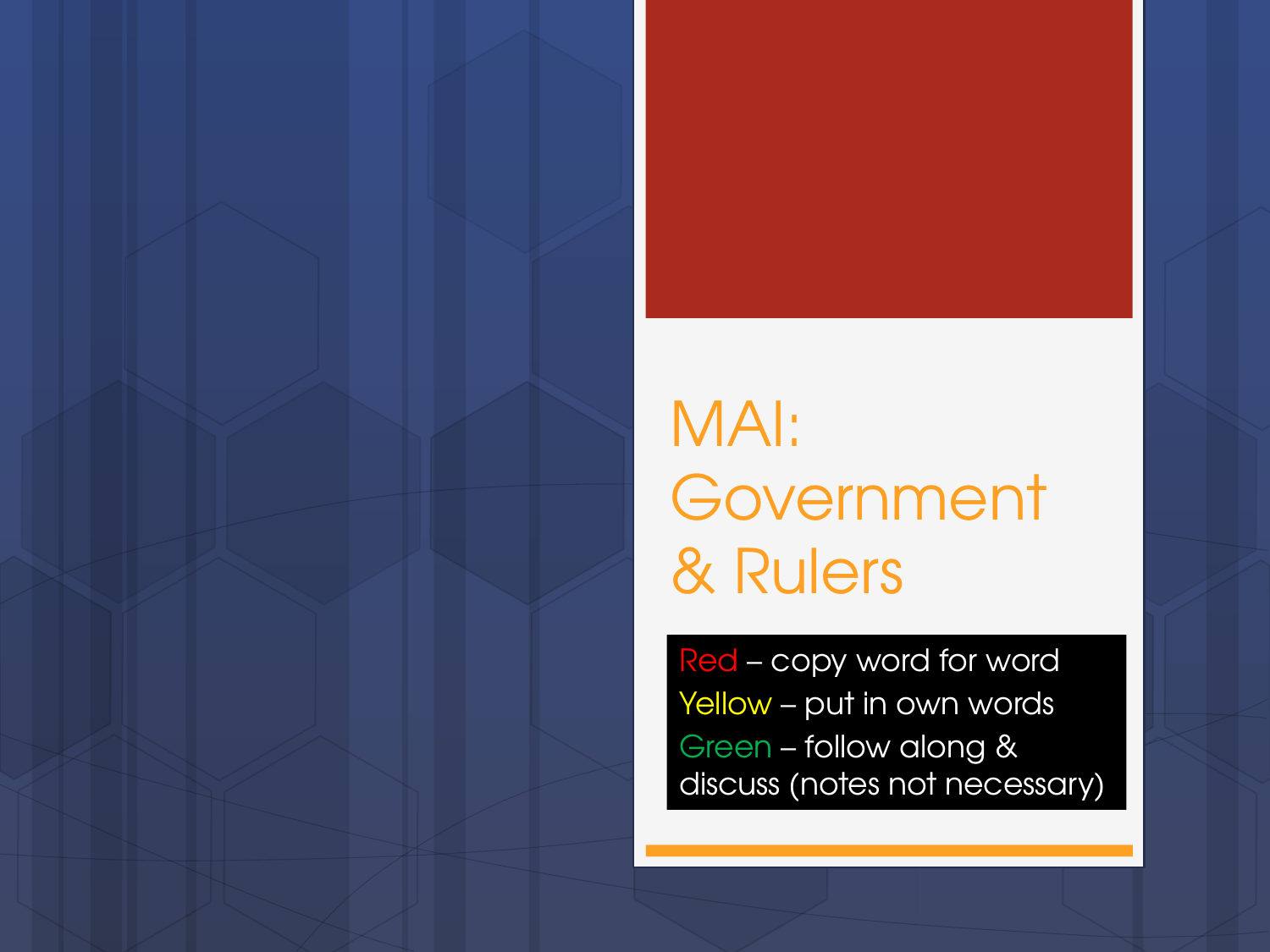

# MAI: Government & Rulers
Red – copy word for word
Yellow – put in own words
Green – follow along & discuss (notes not necessary)